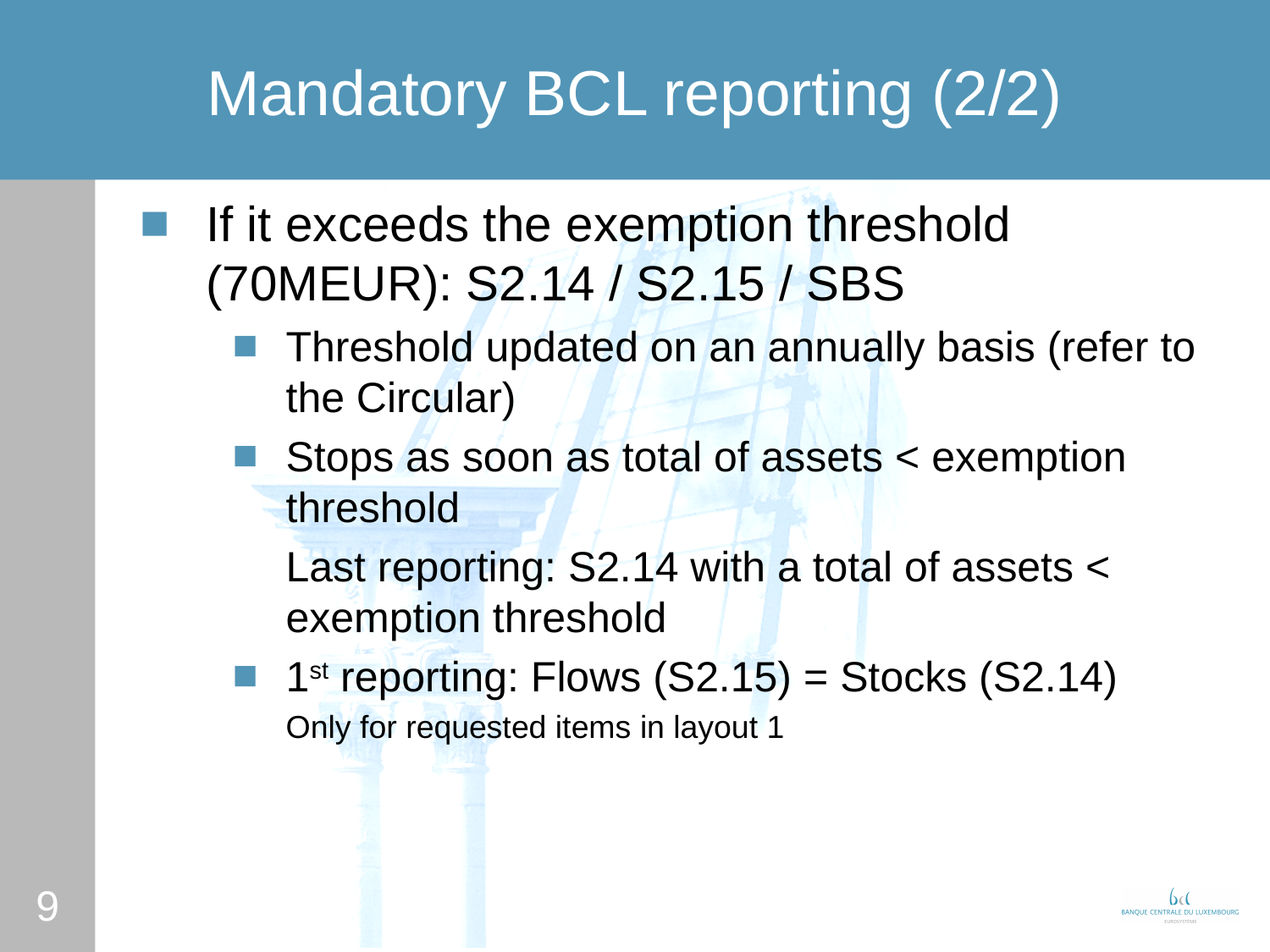

# Mandatory BCL reporting (2/2)
If it exceeds the exemption threshold (70MEUR): S2.14 / S2.15 / SBS
Threshold updated on an annually basis (refer to the Circular)
Stops as soon as total of assets < exemption threshold
	Last reporting: S2.14 with a total of assets < exemption threshold
1st reporting: Flows (S2.15) = Stocks (S2.14)
	Only for requested items in layout 1
9